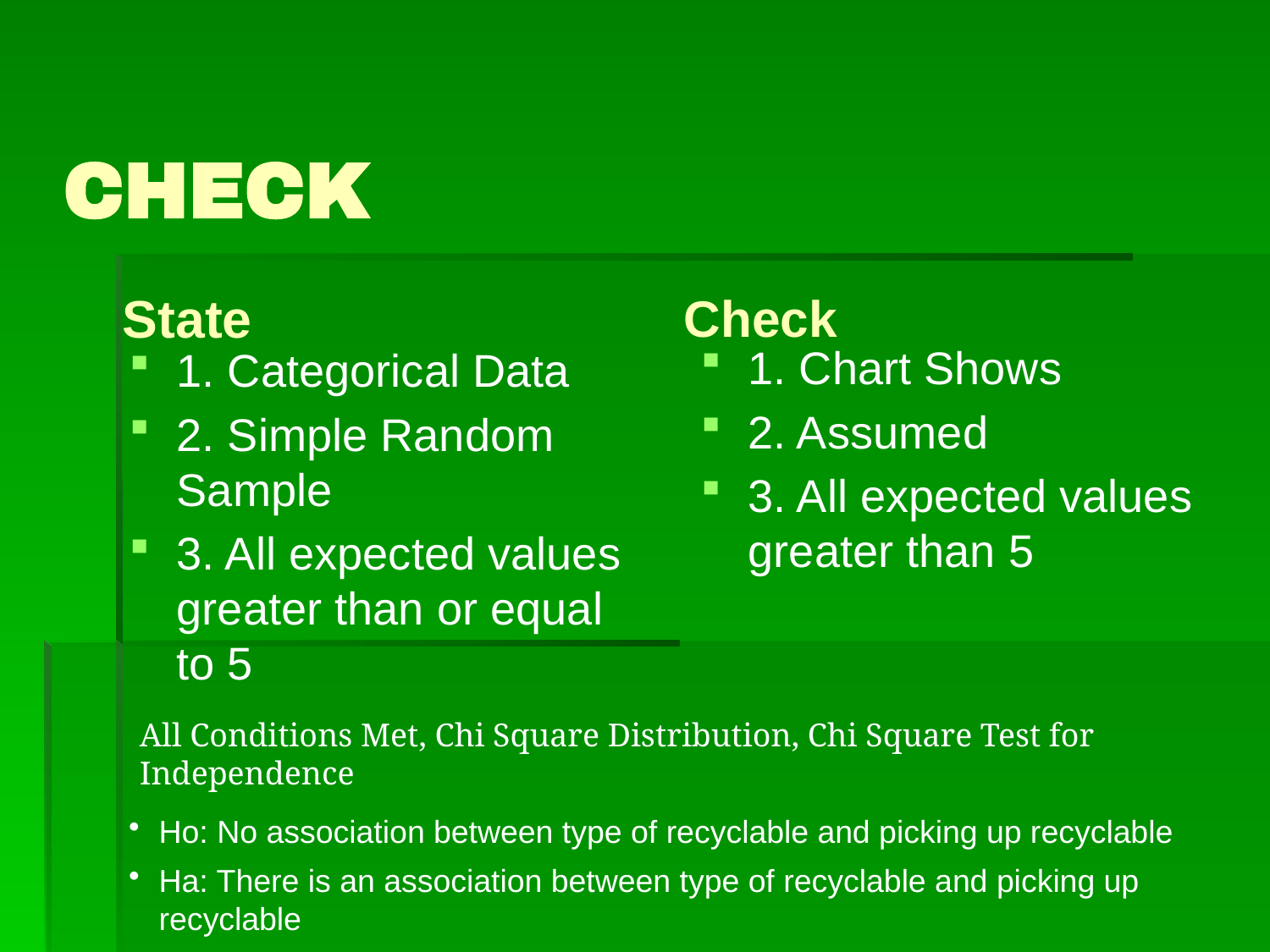

CHECK
State
Check
1. Chart Shows
2. Assumed
3. All expected values greater than 5
1. Categorical Data
2. Simple Random Sample
3. All expected values greater than or equal to 5
All Conditions Met, Chi Square Distribution, Chi Square Test for Independence
Ho: No association between type of recyclable and picking up recyclable
Ha: There is an association between type of recyclable and picking up recyclable